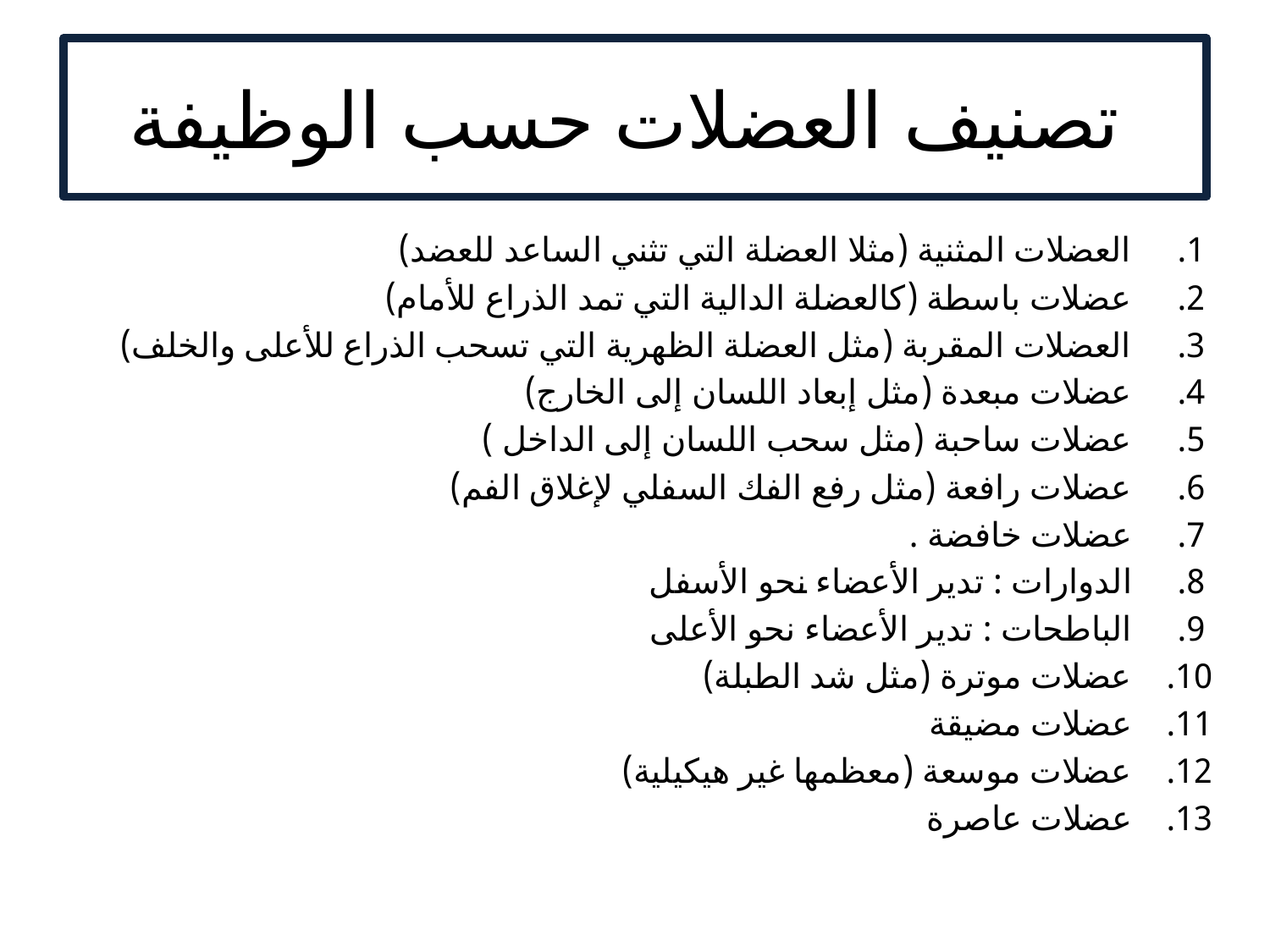

# تصنيف العضلات حسب الوظيفة
العضلات المثنية (مثلا العضلة التي تثني الساعد للعضد)
عضلات باسطة (كالعضلة الدالية التي تمد الذراع للأمام)
العضلات المقربة (مثل العضلة الظهرية التي تسحب الذراع للأعلى والخلف)
عضلات مبعدة (مثل إبعاد اللسان إلى الخارج)
عضلات ساحبة (مثل سحب اللسان إلى الداخل )
عضلات رافعة (مثل رفع الفك السفلي لإغلاق الفم)
عضلات خافضة .
الدوارات : تدير الأعضاء نحو الأسفل
الباطحات : تدير الأعضاء نحو الأعلى
عضلات موترة (مثل شد الطبلة)
عضلات مضيقة
عضلات موسعة (معظمها غير هيكيلية)
عضلات عاصرة